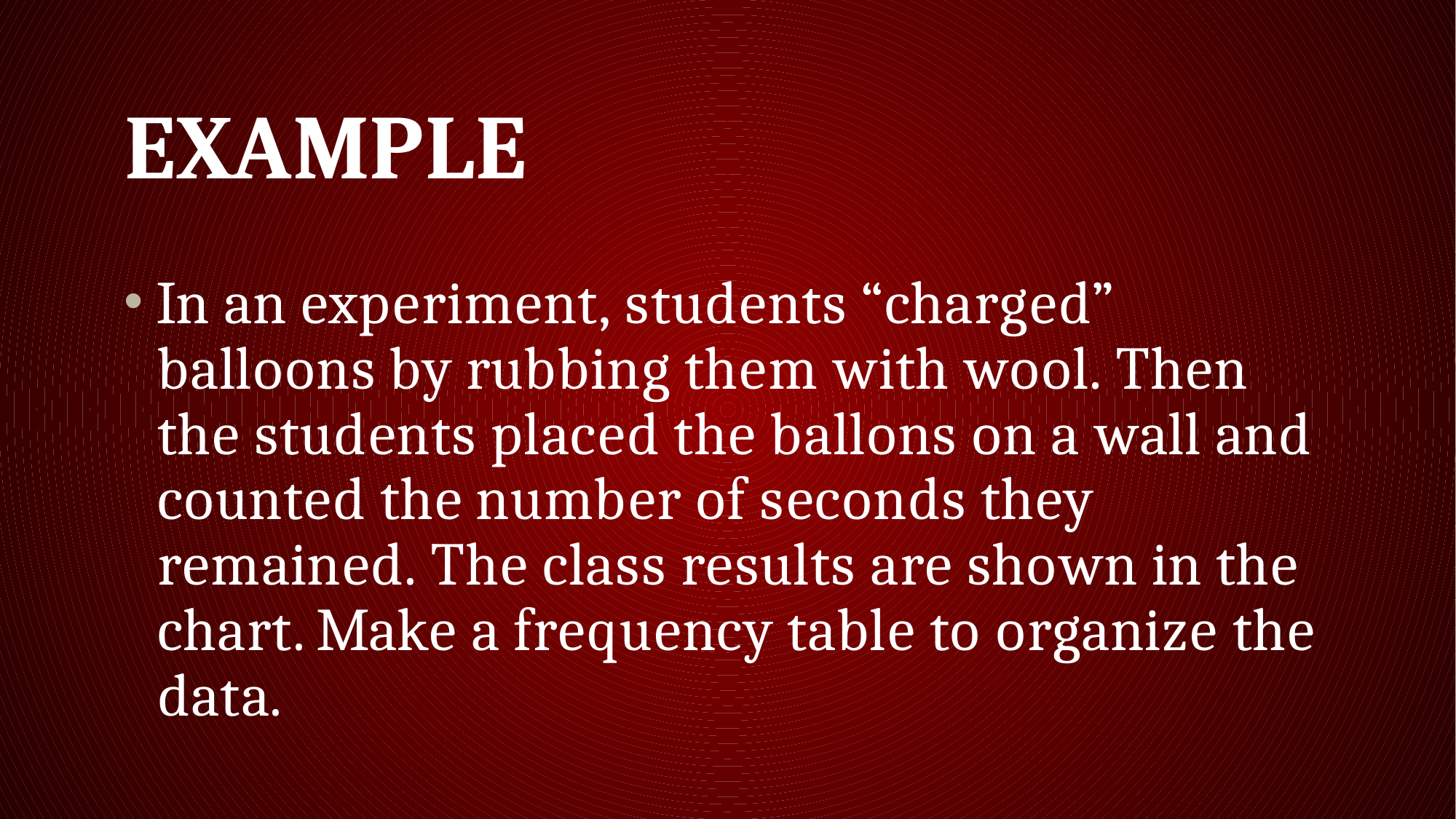

# Example
In an experiment, students “charged” balloons by rubbing them with wool. Then the students placed the ballons on a wall and counted the number of seconds they remained. The class results are shown in the chart. Make a frequency table to organize the data.